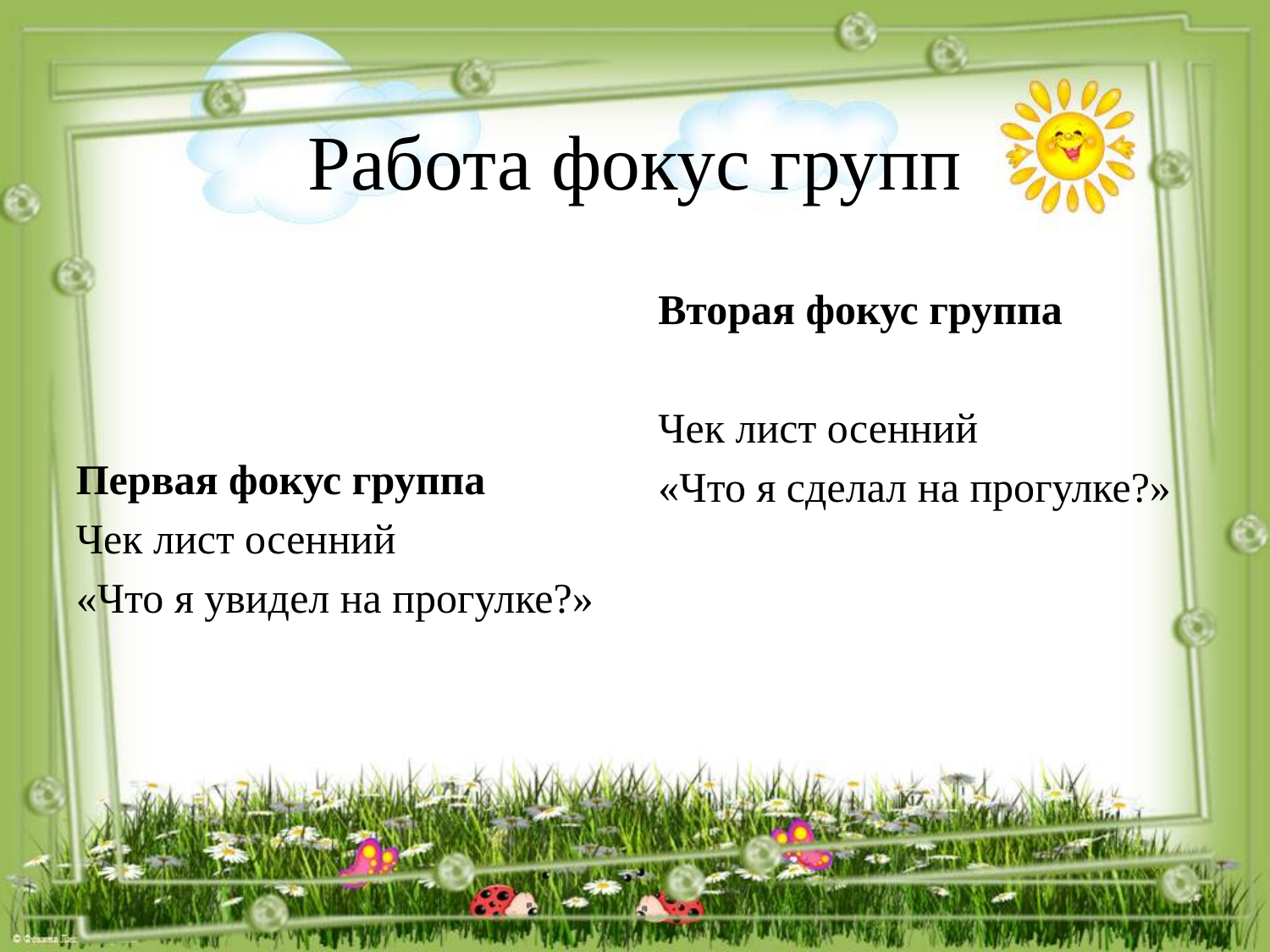

# Работа фокус групп
Вторая фокус группа

Чек лист осенний
«Что я сделал на прогулке?»

Первая фокус группа
Чек лист осенний
«Что я увидел на прогулке?»